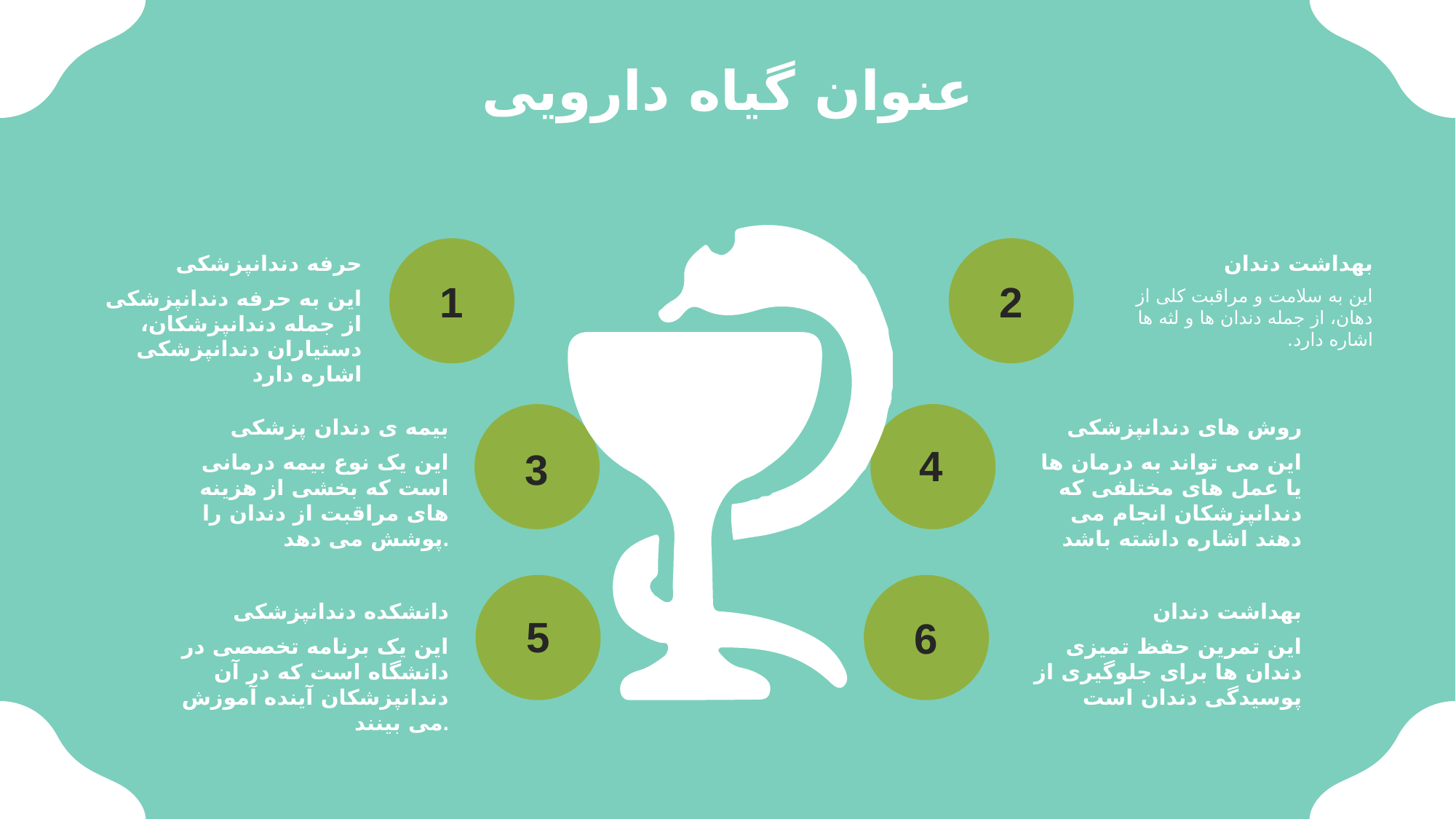

عنوان گیاه دارویی

حرفه دندانپزشکی
این به حرفه دندانپزشکی از جمله دندانپزشکان، دستیاران دندانپزشکی اشاره دارد
بهداشت دندان
این به سلامت و مراقبت کلی از دهان، از جمله دندان ها و لثه ها اشاره دارد.
2
1

بیمه ی دندان پزشکی
این یک نوع بیمه درمانی است که بخشی از هزینه های مراقبت از دندان را پوشش می دهد.
روش های دندانپزشکی
این می تواند به درمان ها یا عمل های مختلفی که دندانپزشکان انجام می دهند اشاره داشته باشد
4
3

دانشکده دندانپزشکی
این یک برنامه تخصصی در دانشگاه است که در آن دندانپزشکان آینده آموزش می بینند.
بهداشت دندان
این تمرین حفظ تمیزی دندان ها برای جلوگیری از پوسیدگی دندان است
5
6